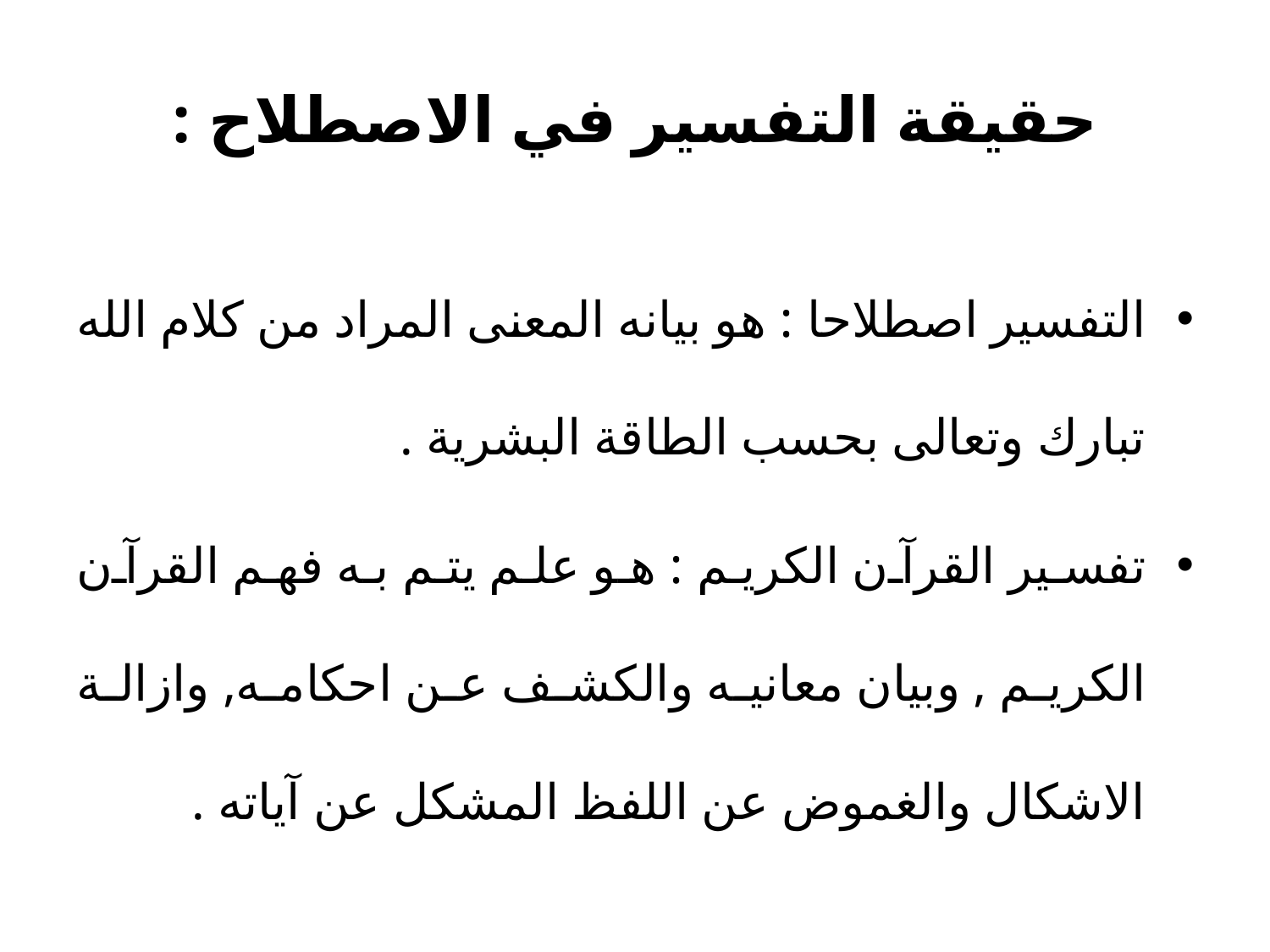

# حقيقة التفسير في الاصطلاح :
التفسير اصطلاحا : هو بيانه المعنى المراد من كلام الله تبارك وتعالى بحسب الطاقة البشرية .
تفسير القرآن الكريم : هو علم يتم به فهم القرآن الكريم , وبيان معانيه والكشف عن احكامه, وازالة الاشكال والغموض عن اللفظ المشكل عن آياته .